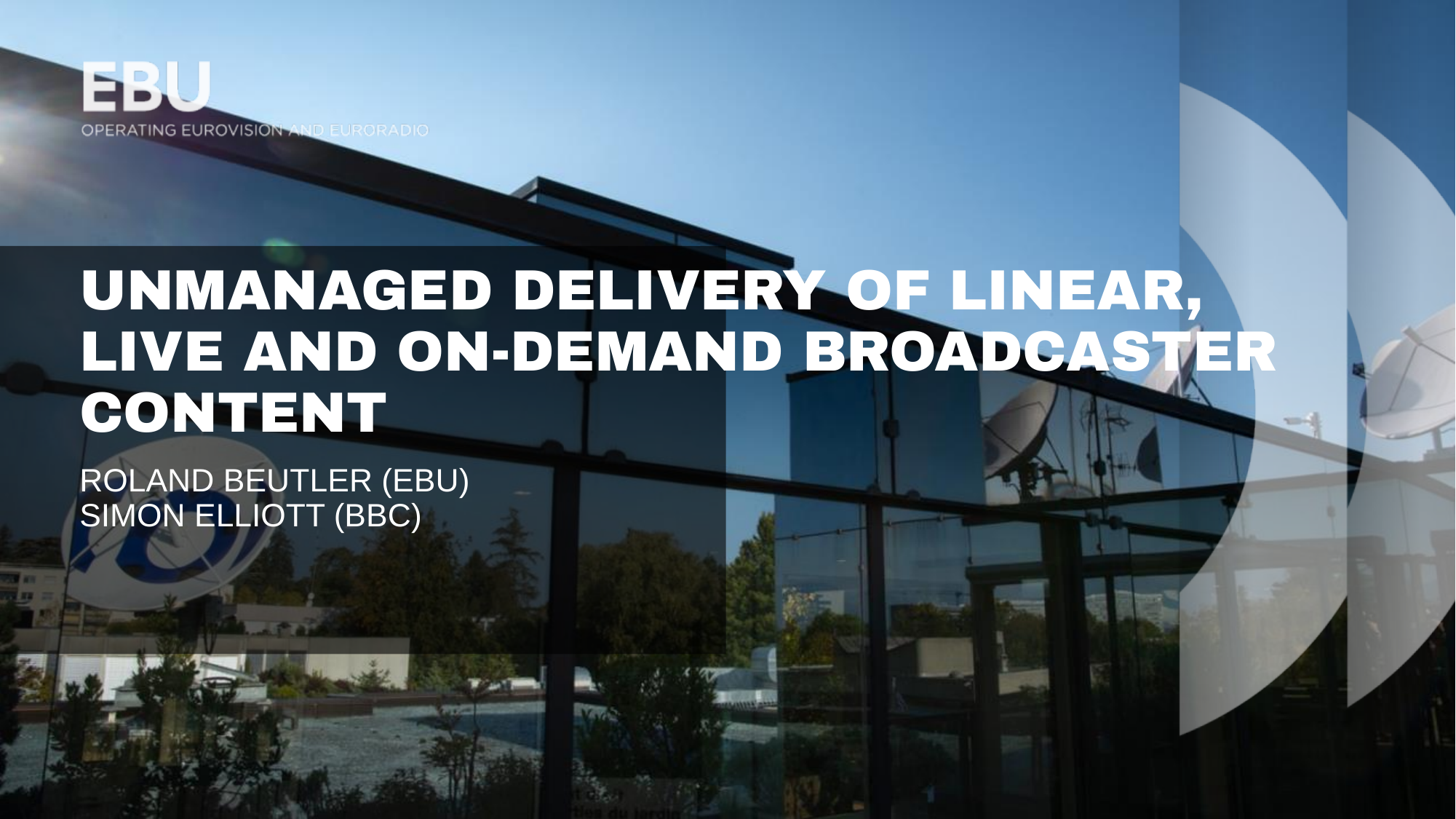

# Unmanaged delivery of Linear, live and on-demand broadcaster content
Roland Beutler (EBU)
Simon Elliott (BBC)